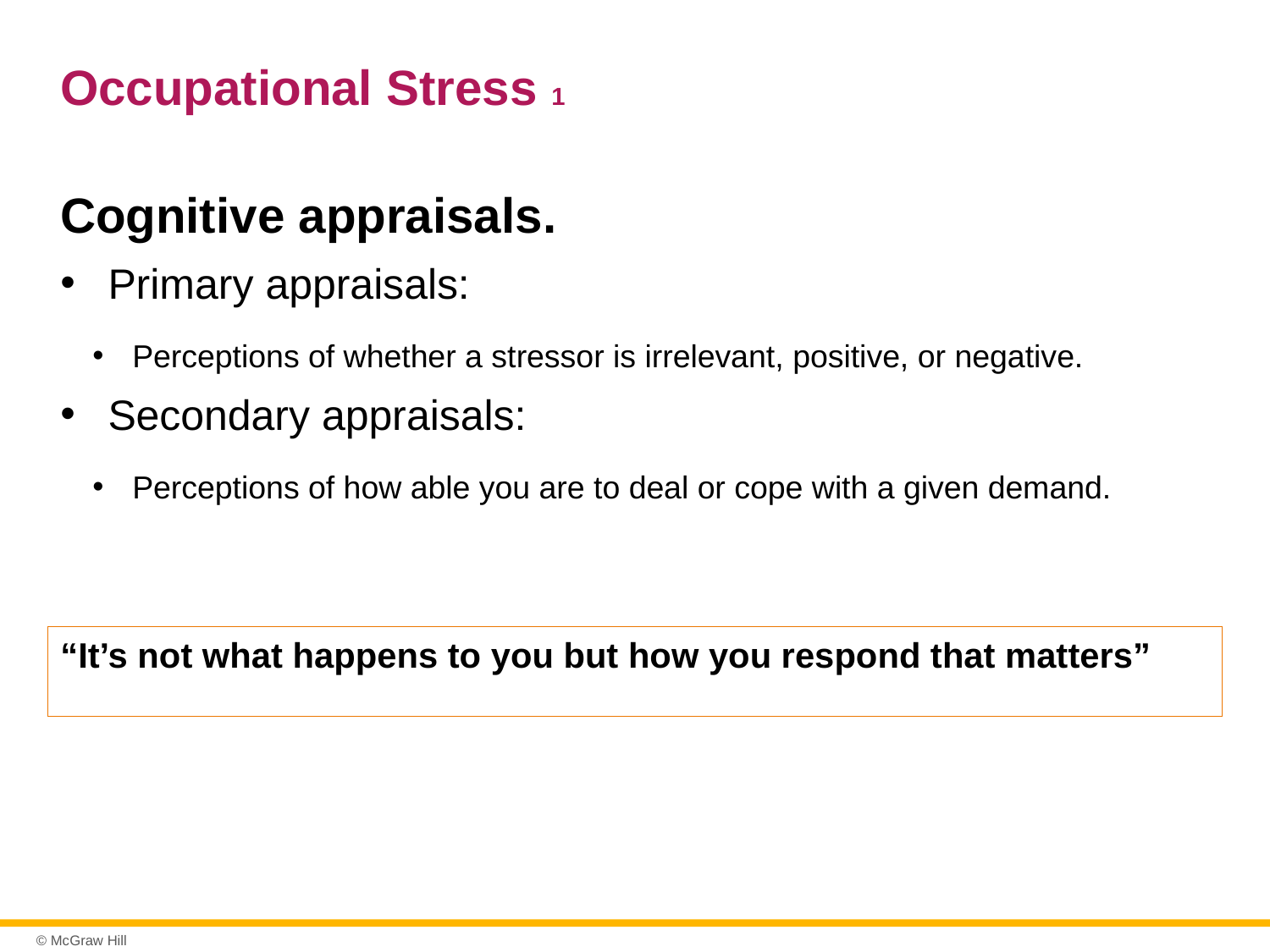

# Occupational Stress 1
Cognitive appraisals.
Primary appraisals:
Perceptions of whether a stressor is irrelevant, positive, or negative.
Secondary appraisals:
Perceptions of how able you are to deal or cope with a given demand.

“It’s not what happens to you but how you respond that matters”